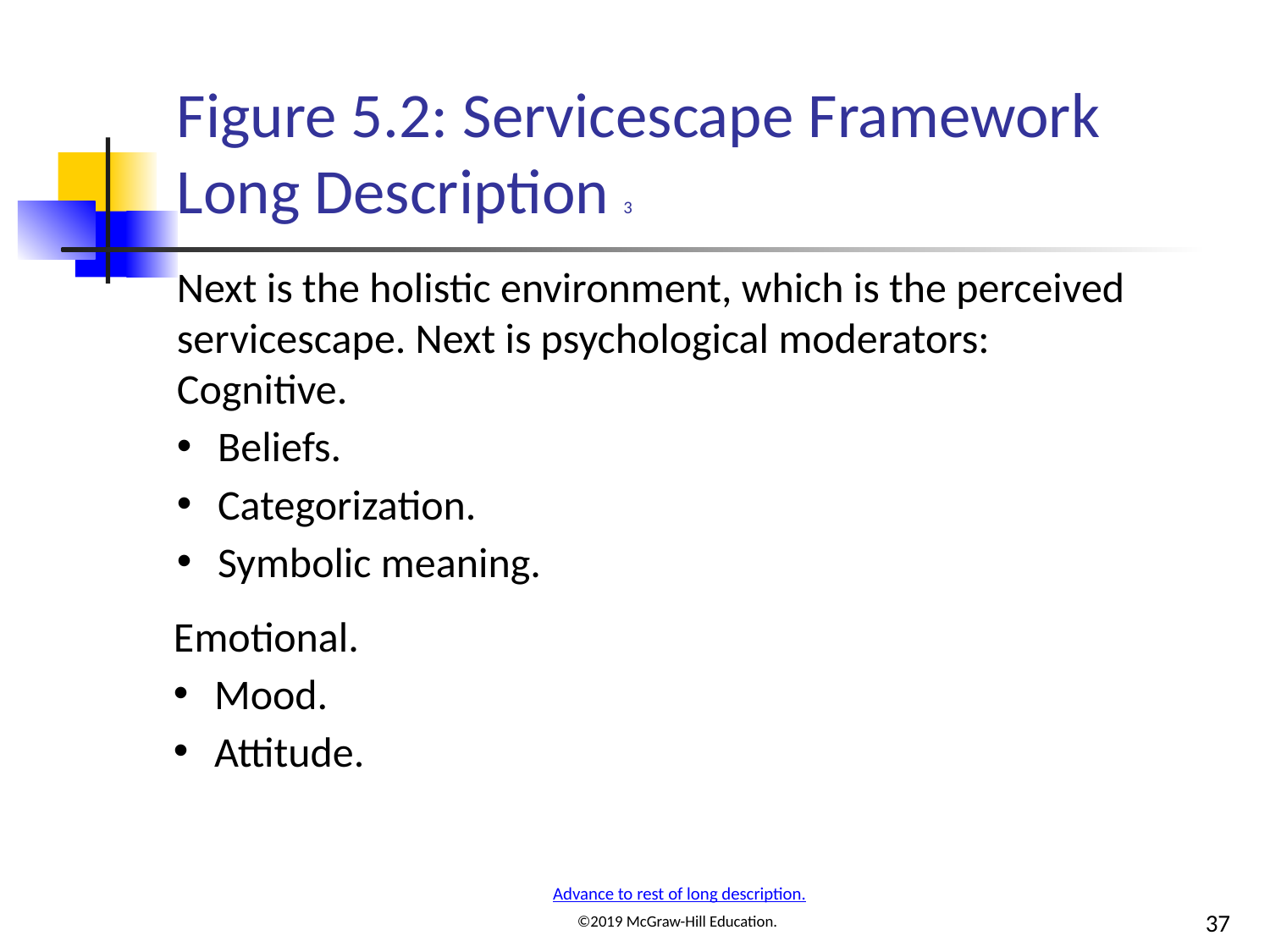

# Figure 5.2: Servicescape Framework Long Description 3
Next is the holistic environment, which is the perceived servicescape. Next is psychological moderators:
Cognitive.
Beliefs.
Categorization.
Symbolic meaning.
Emotional.
Mood.
Attitude.
Advance to rest of long description.